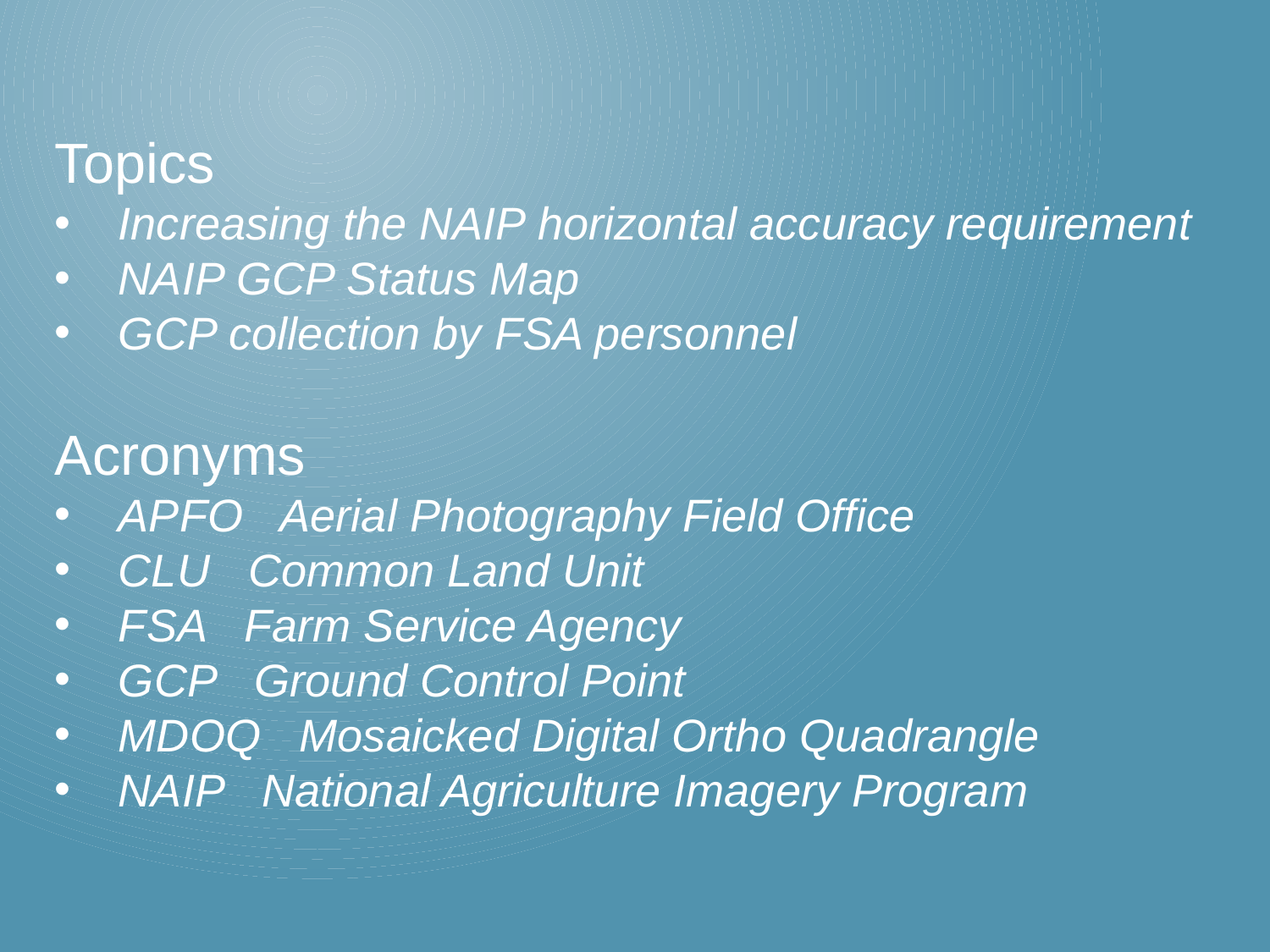

Topics
Increasing the NAIP horizontal accuracy requirement
NAIP GCP Status Map
GCP collection by FSA personnel

Acronyms
APFO   Aerial Photography Field Office
CLU   Common Land Unit
FSA   Farm Service Agency
GCP   Ground Control Point
MDOQ   Mosaicked Digital Ortho Quadrangle
NAIP   National Agriculture Imagery Program